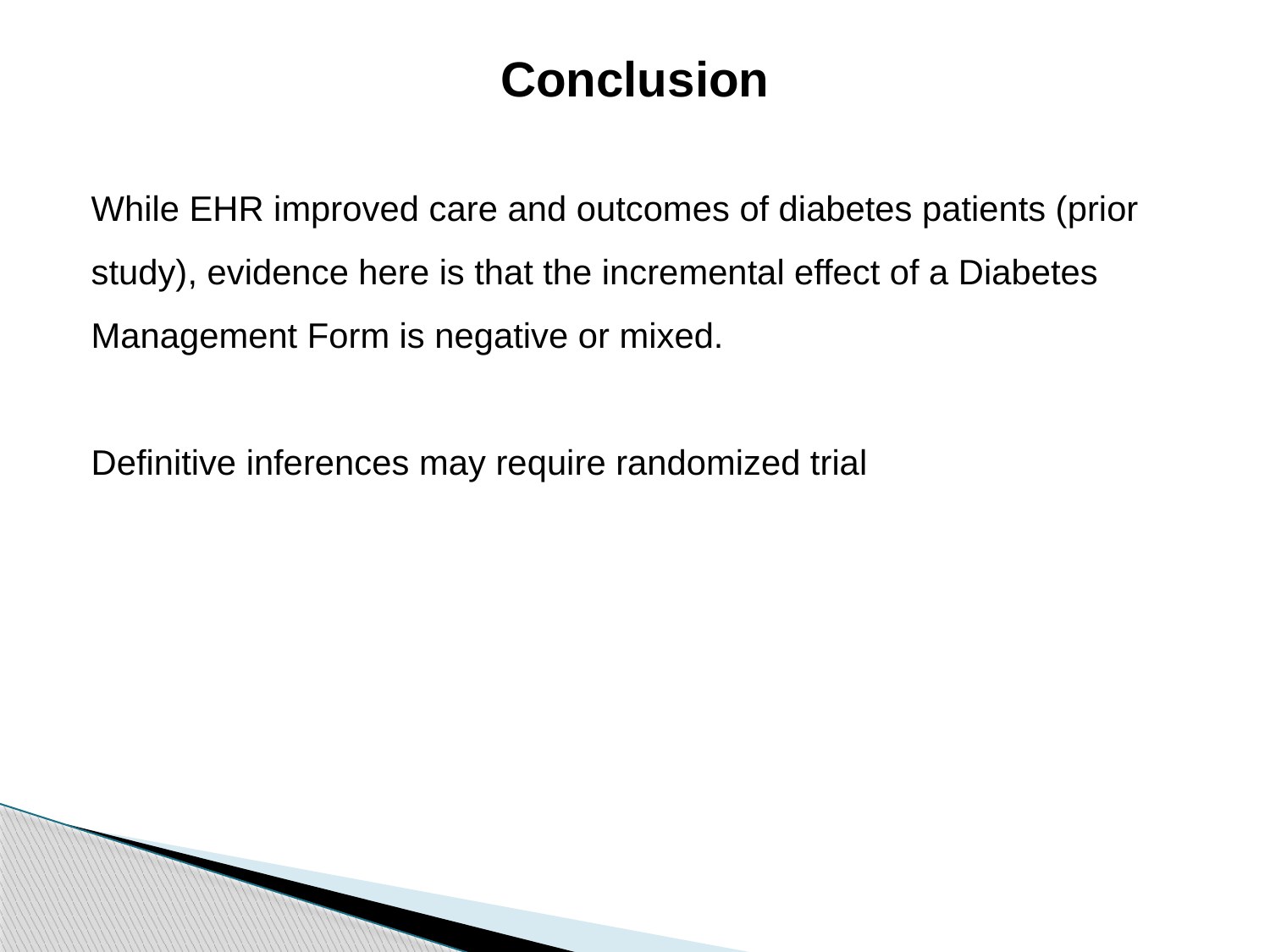

# Conclusion
While EHR improved care and outcomes of diabetes patients (prior study), evidence here is that the incremental effect of a Diabetes Management Form is negative or mixed.

Definitive inferences may require randomized trial